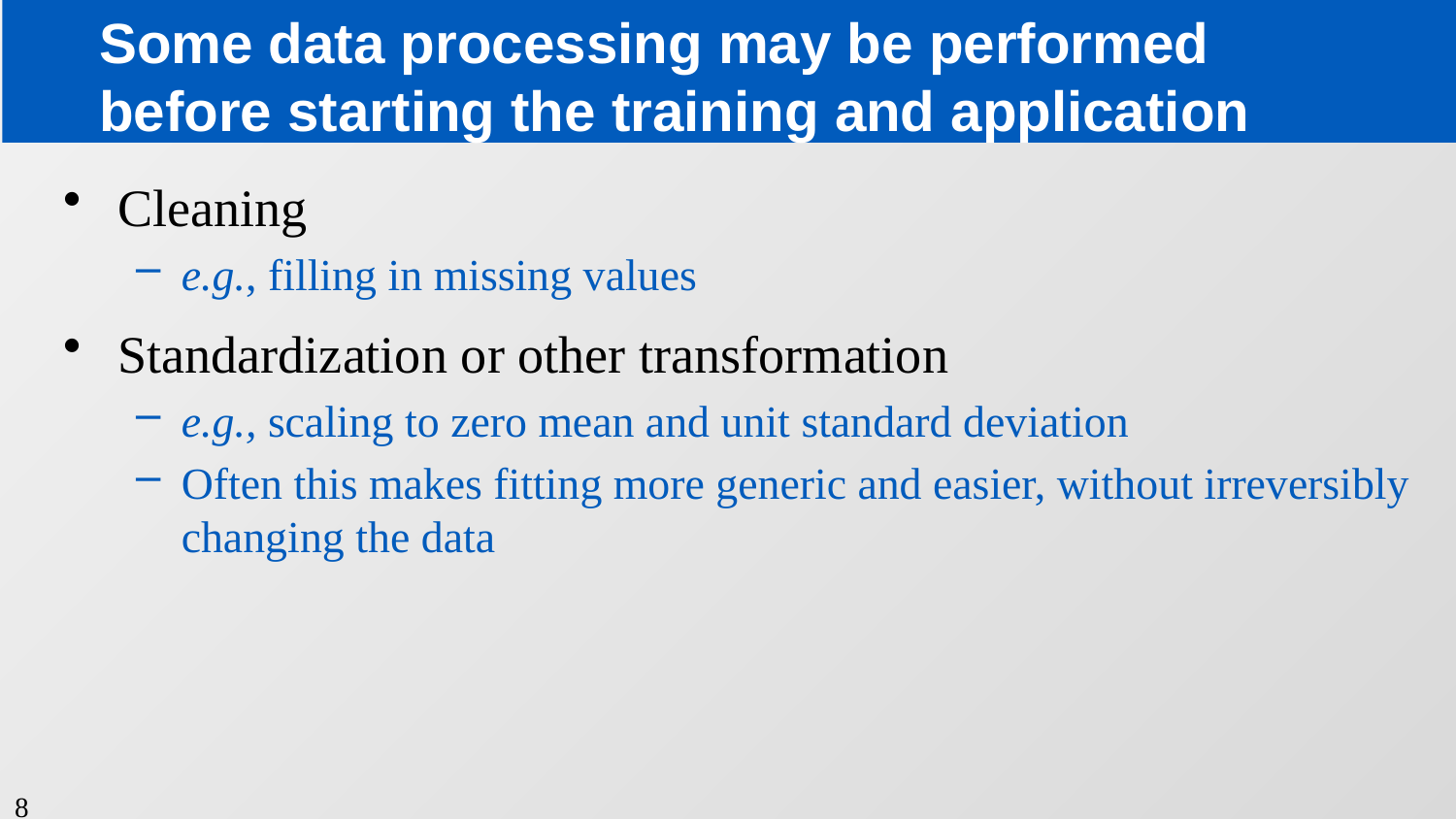

# Some data processing may be performed before starting the training and application
Cleaning
e.g., filling in missing values
Standardization or other transformation
e.g., scaling to zero mean and unit standard deviation
Often this makes fitting more generic and easier, without irreversibly changing the data

8